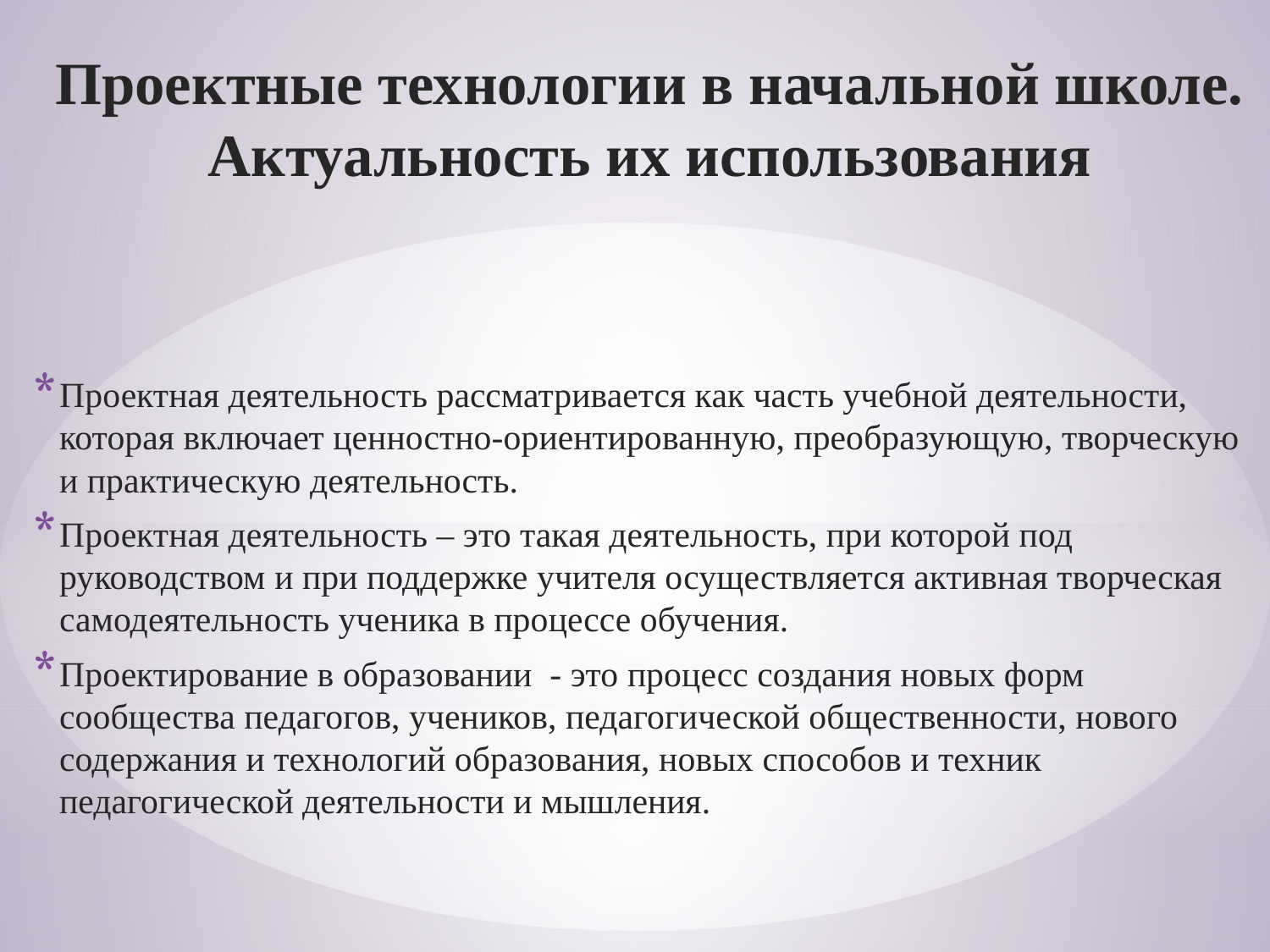

# Проектные технологии в начальной школе. Актуальность их использования
Проектная деятельность рассматривается как часть учебной деятельности, которая включает ценностно-ориентированную, преобразующую, творческую и практическую деятельность.
Проектная деятельность – это такая деятельность, при которой под руководством и при поддержке учителя осуществляется активная творческая самодеятельность ученика в процессе обучения.
Проектирование в образовании  - это процесс создания новых форм сообщества педагогов, учеников, педагогической общественности, нового содержания и технологий образования, новых способов и техник педагогической деятельности и мышления.